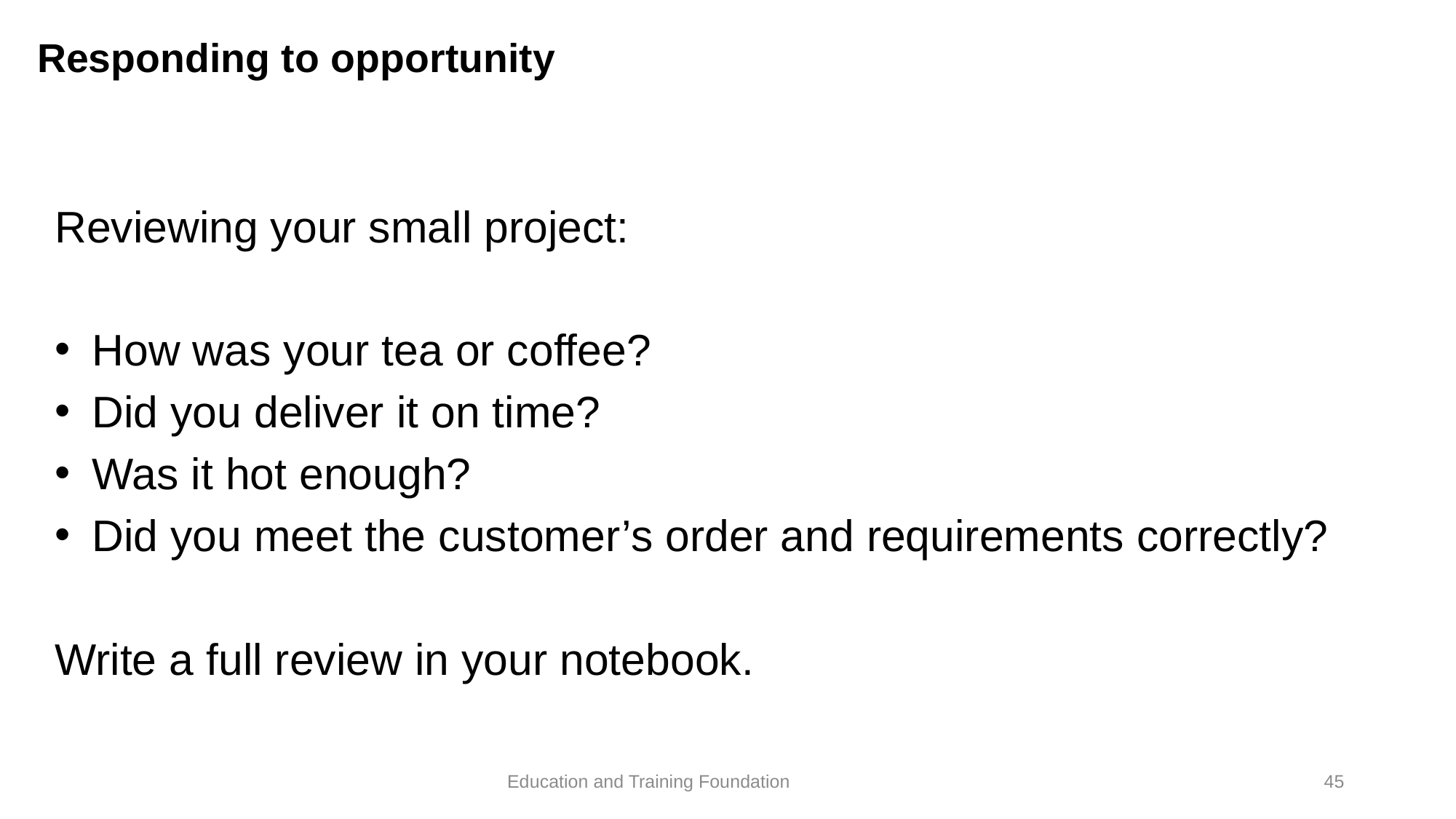

# Responding to opportunity
Reviewing your small project:

How was your tea or coffee?
Did you deliver it on time?
Was it hot enough?
Did you meet the customer’s order and requirements correctly?

Write a full review in your notebook.

45
Education and Training Foundation